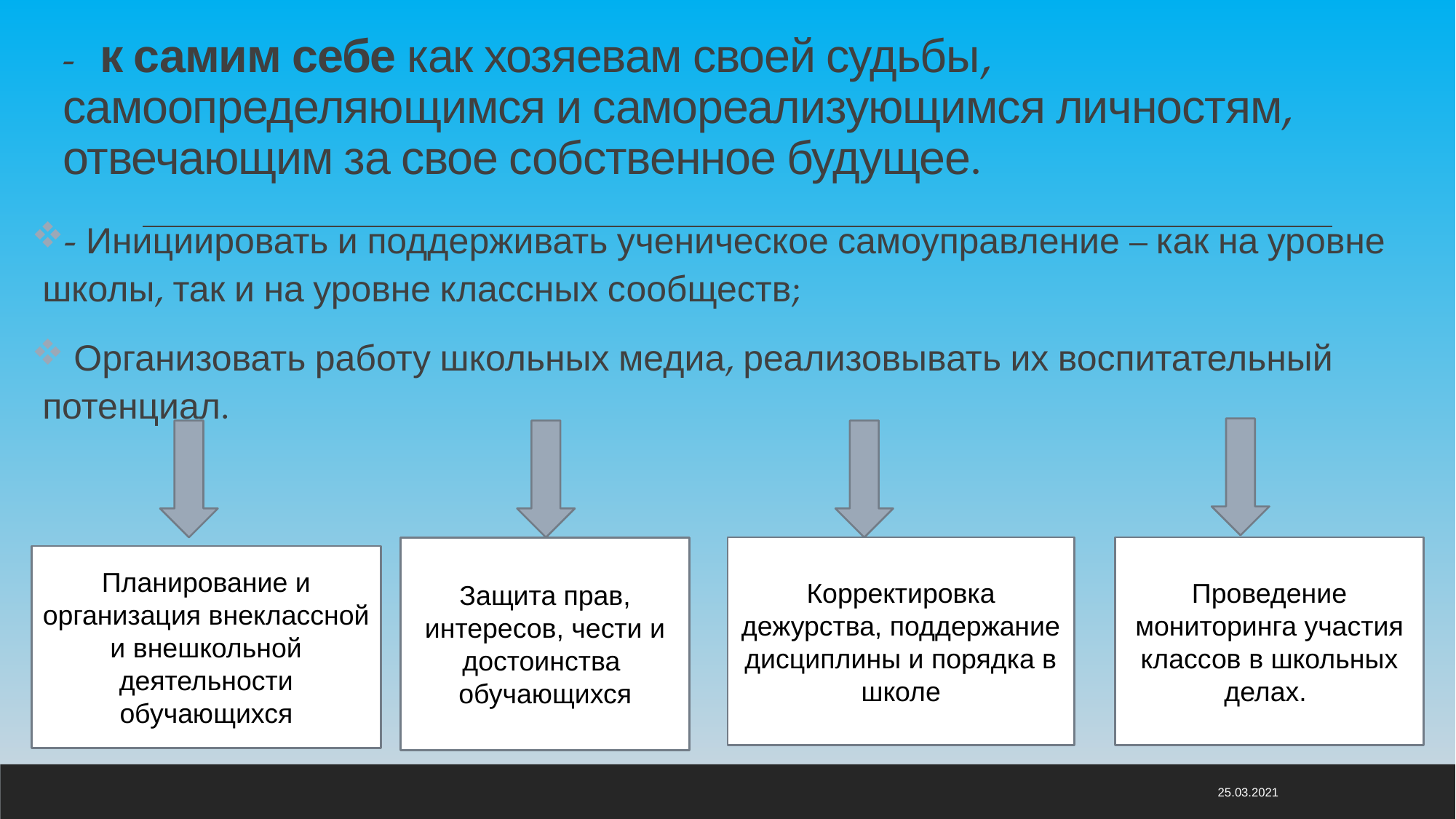

# -   к самим себе как хозяевам своей судьбы, самоопределяющимся и самореализующимся личностям, отвечающим за свое собственное будущее.
- Инициировать и поддерживать ученическое самоуправление – как на уровне школы, так и на уровне классных сообществ;
 Организовать работу школьных медиа, реализовывать их воспитательный потенциал.

Защита прав, интересов, чести и достоинства  обучающихся
Корректировка дежурства, поддержание дисциплины и порядка в школе
Проведение мониторинга участия классов в школьных делах.
Планирование и организация внеклассной и внешкольной деятельности обучающихся
25.03.2021